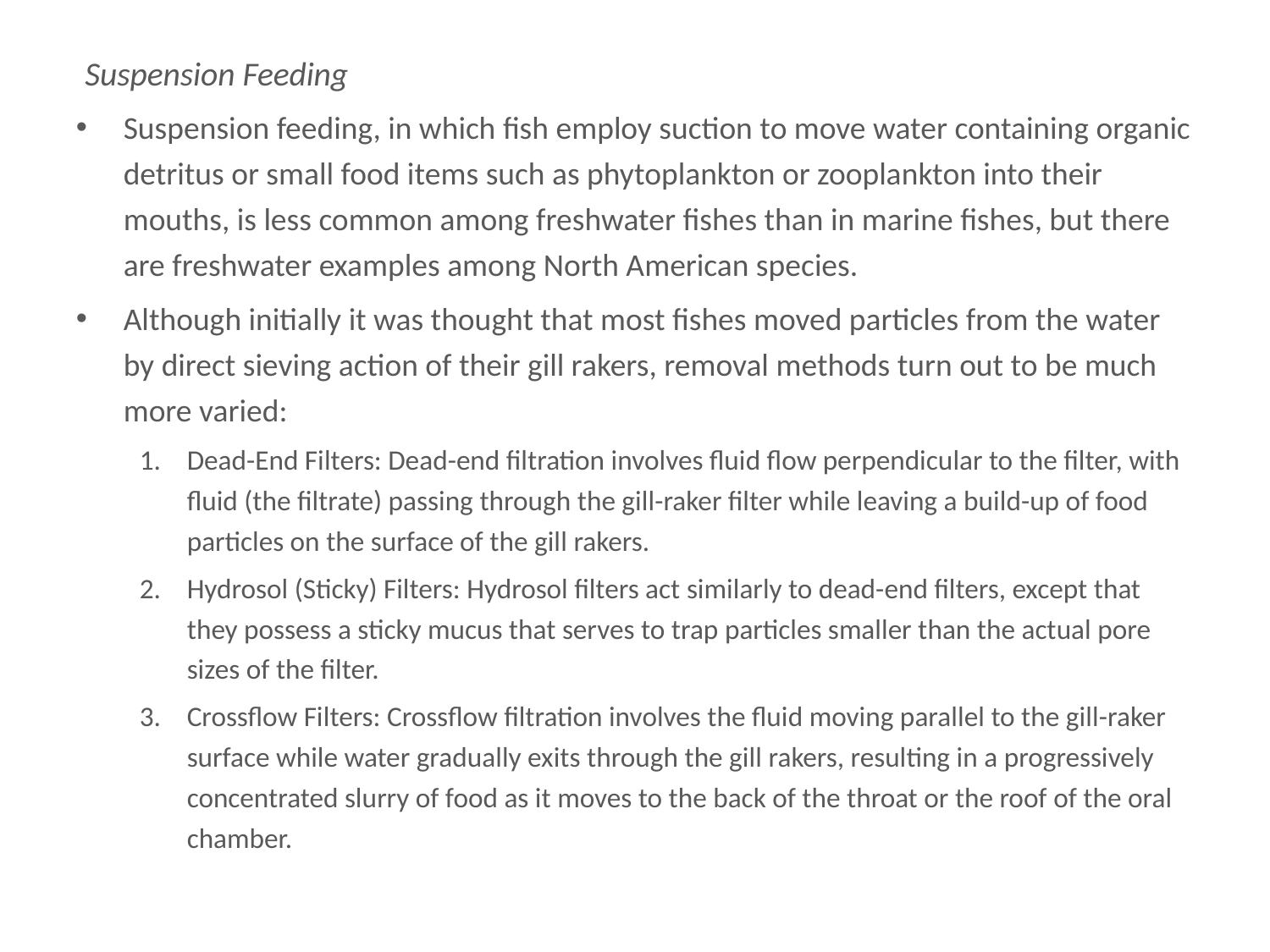

Suspension Feeding
Suspension Feeding
Suspension feeding, in which fish employ suction to move water containing organic detritus or small food items such as phytoplankton or zooplankton into their mouths, is less common among freshwater fishes than in marine fishes, but there are freshwater examples among North American species.
Although initially it was thought that most fishes moved particles from the water by direct sieving action of their gill rakers, removal methods turn out to be much more varied:
Dead-End Filters: Dead-end filtration involves fluid flow perpendicular to the filter, with fluid (the filtrate) passing through the gill-raker filter while leaving a build-up of food particles on the surface of the gill rakers.
Hydrosol (Sticky) Filters: Hydrosol filters act similarly to dead-end filters, except that they possess a sticky mucus that serves to trap particles smaller than the actual pore sizes of the filter.
Crossflow Filters: Crossflow filtration involves the fluid moving parallel to the gill-raker surface while water gradually exits through the gill rakers, resulting in a progressively concentrated slurry of food as it moves to the back of the throat or the roof of the oral chamber.